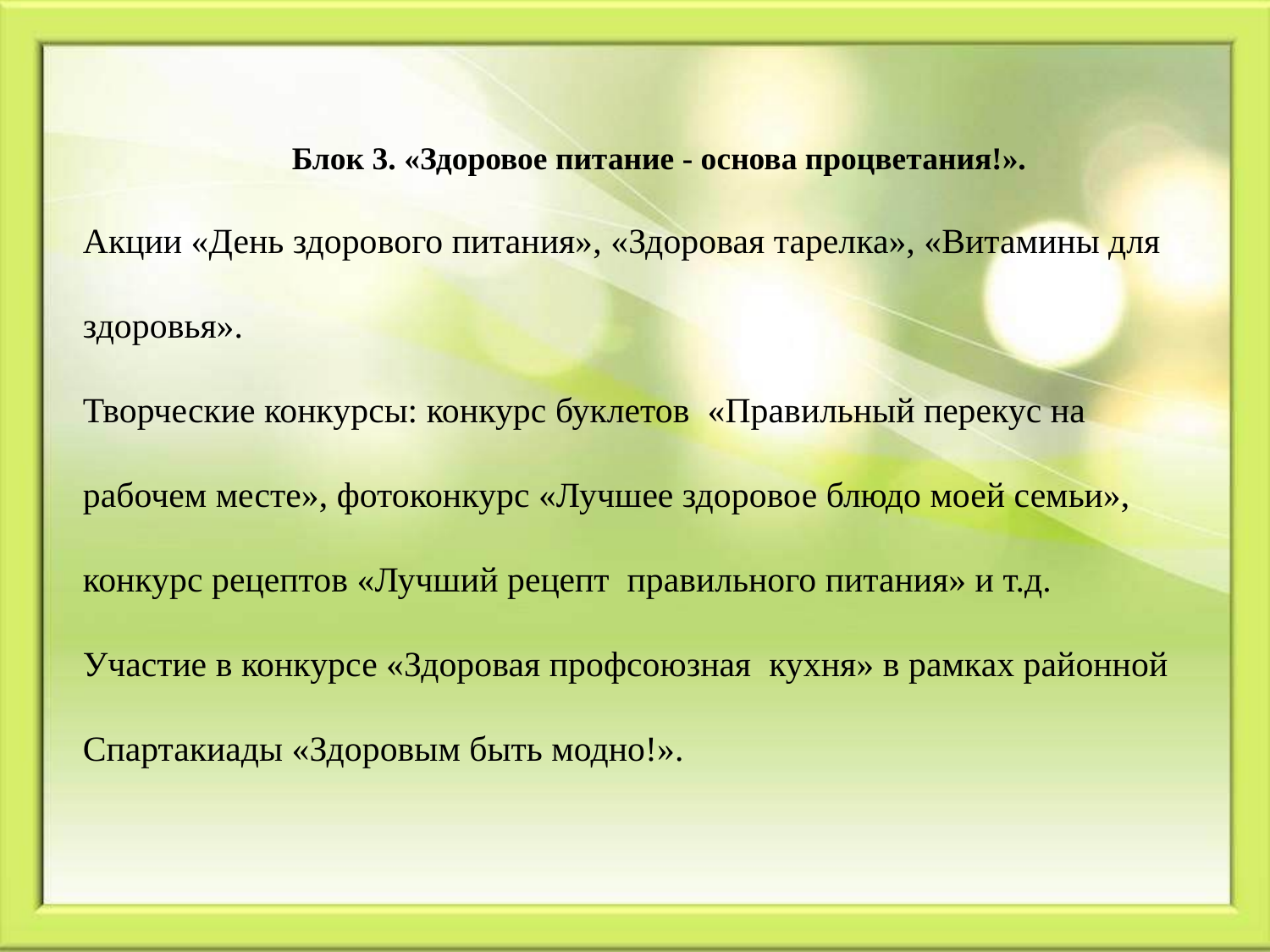

Блок 3. «Здоровое питание - основа процветания!».
Акции «День здорового питания», «Здоровая тарелка», «Витамины для здоровья».
Творческие конкурсы: конкурс буклетов  «Правильный перекус на рабочем месте», фотоконкурс «Лучшее здоровое блюдо моей семьи»,  конкурс рецептов «Лучший рецепт  правильного питания» и т.д.
Участие в конкурсе «Здоровая профсоюзная  кухня» в рамках районной Спартакиады «Здоровым быть модно!».